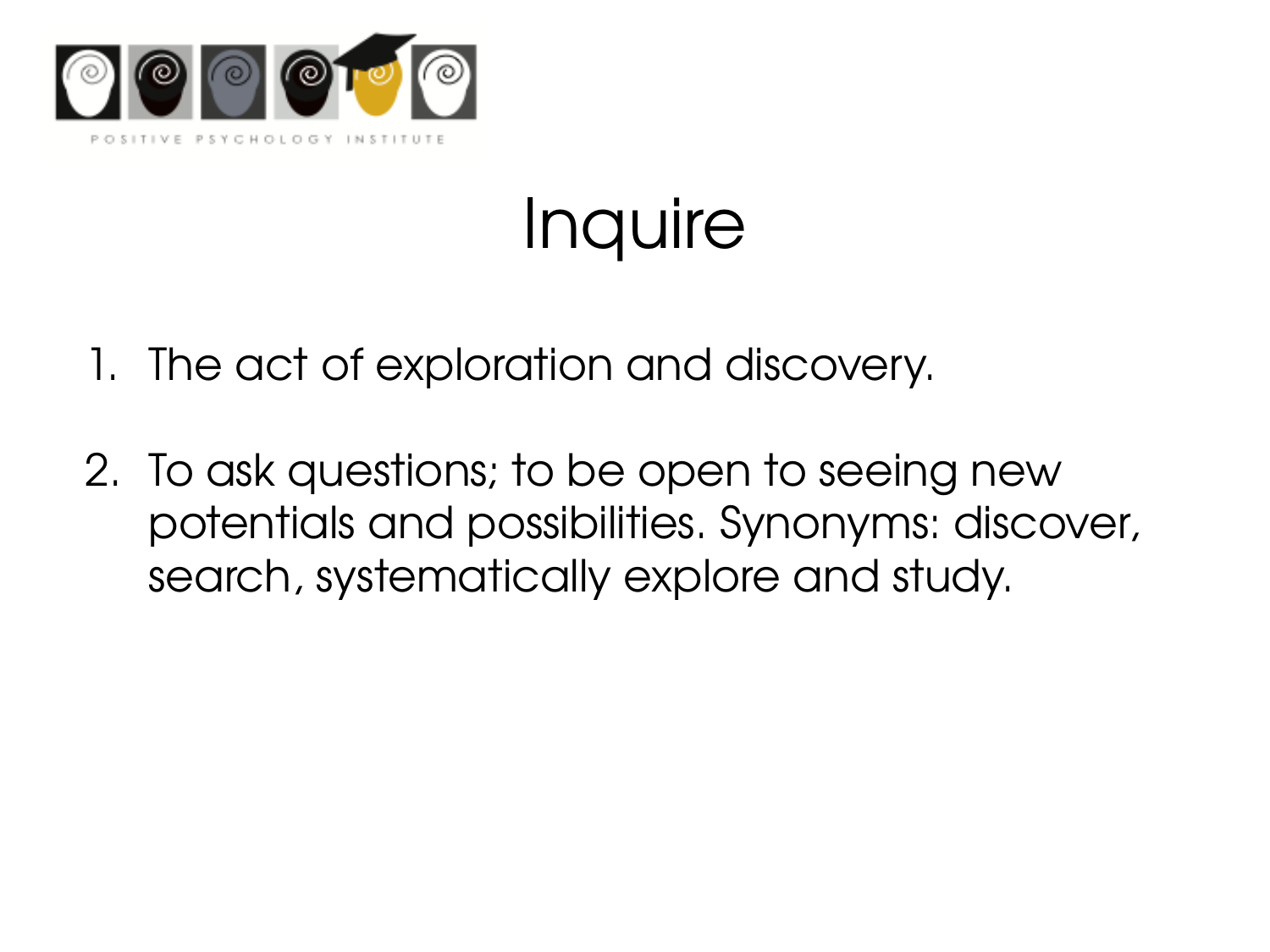

Inquire
The act of exploration and discovery.

To ask questions; to be open to seeing new potentials and possibilities. Synonyms: discover, search, systematically explore and study.